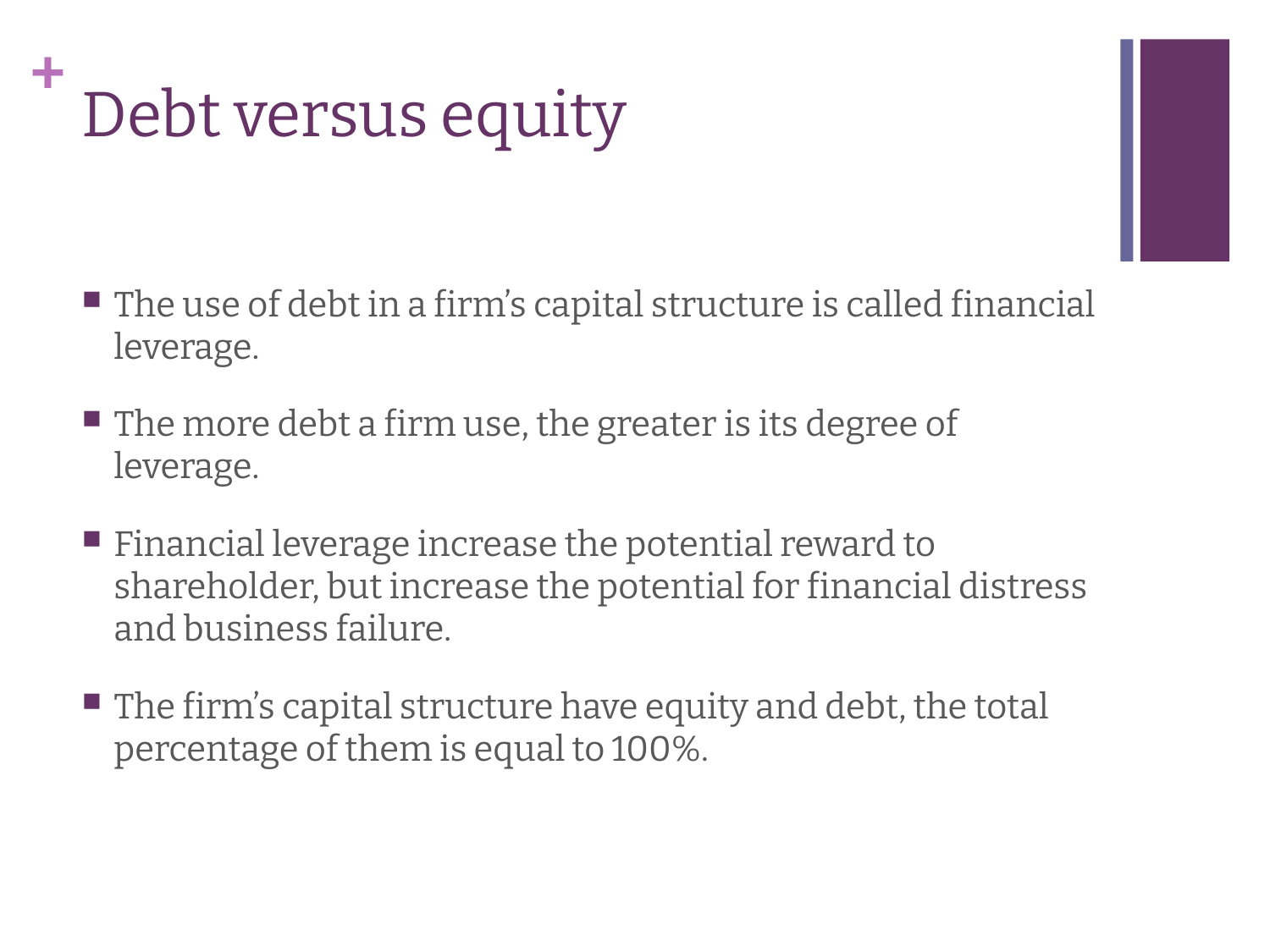

# Debt versus equity
The use of debt in a firm’s capital structure is called financial leverage.
The more debt a firm use, the greater is its degree of leverage.
Financial leverage increase the potential reward to shareholder, but increase the potential for financial distress and business failure.
The firm’s capital structure have equity and debt, the total percentage of them is equal to 100%.